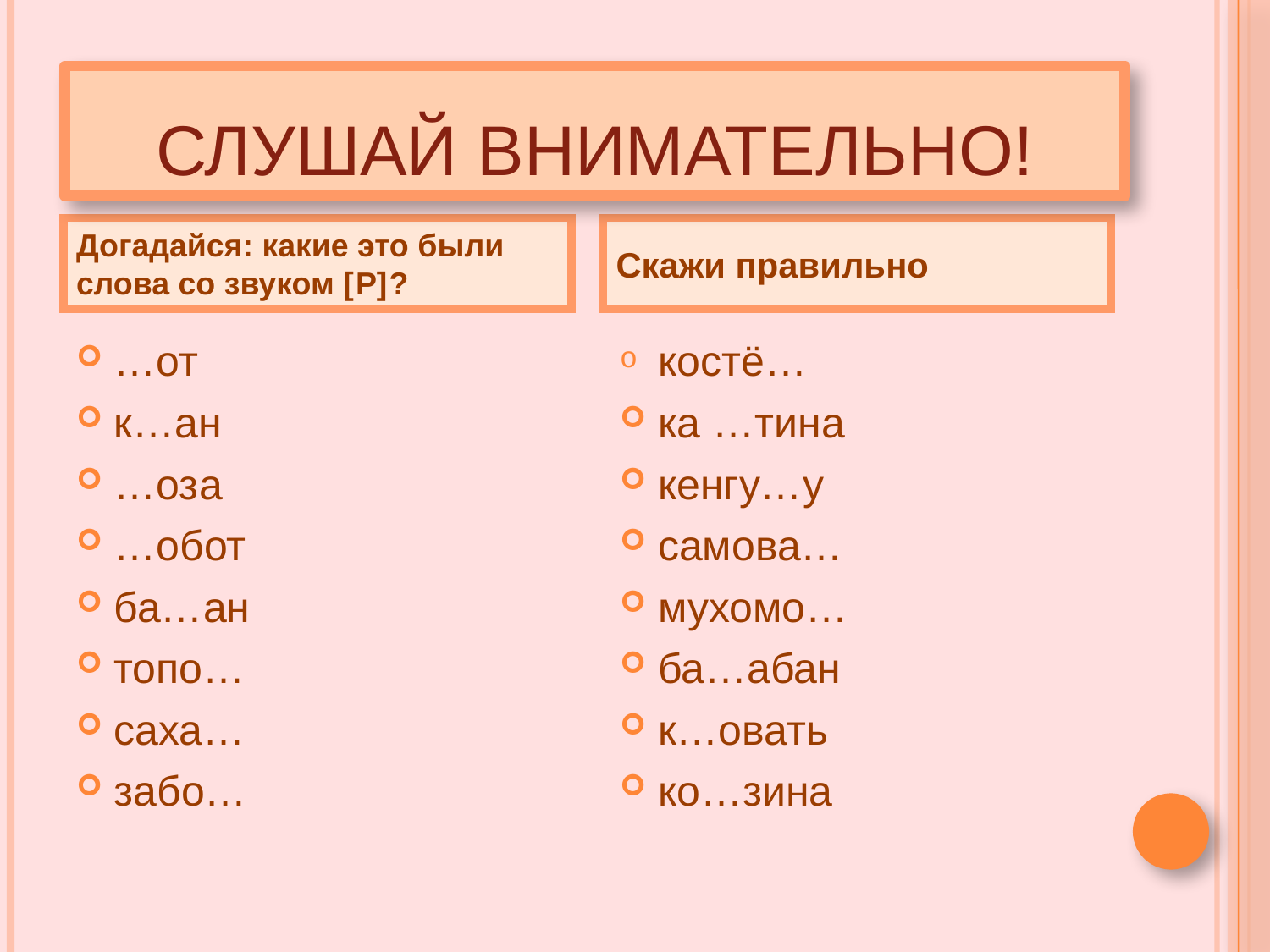

#
Слушай внимательно!
Догадайся: какие это были слова со звуком [Р]?
Скажи правильно
…от
к…ан
…оза
…обот
ба…ан
топо…
саха…
забо…

костё…
ка …тина
кенгу…у
самова…
мухомо…
ба…абан
к…овать
ко…зина